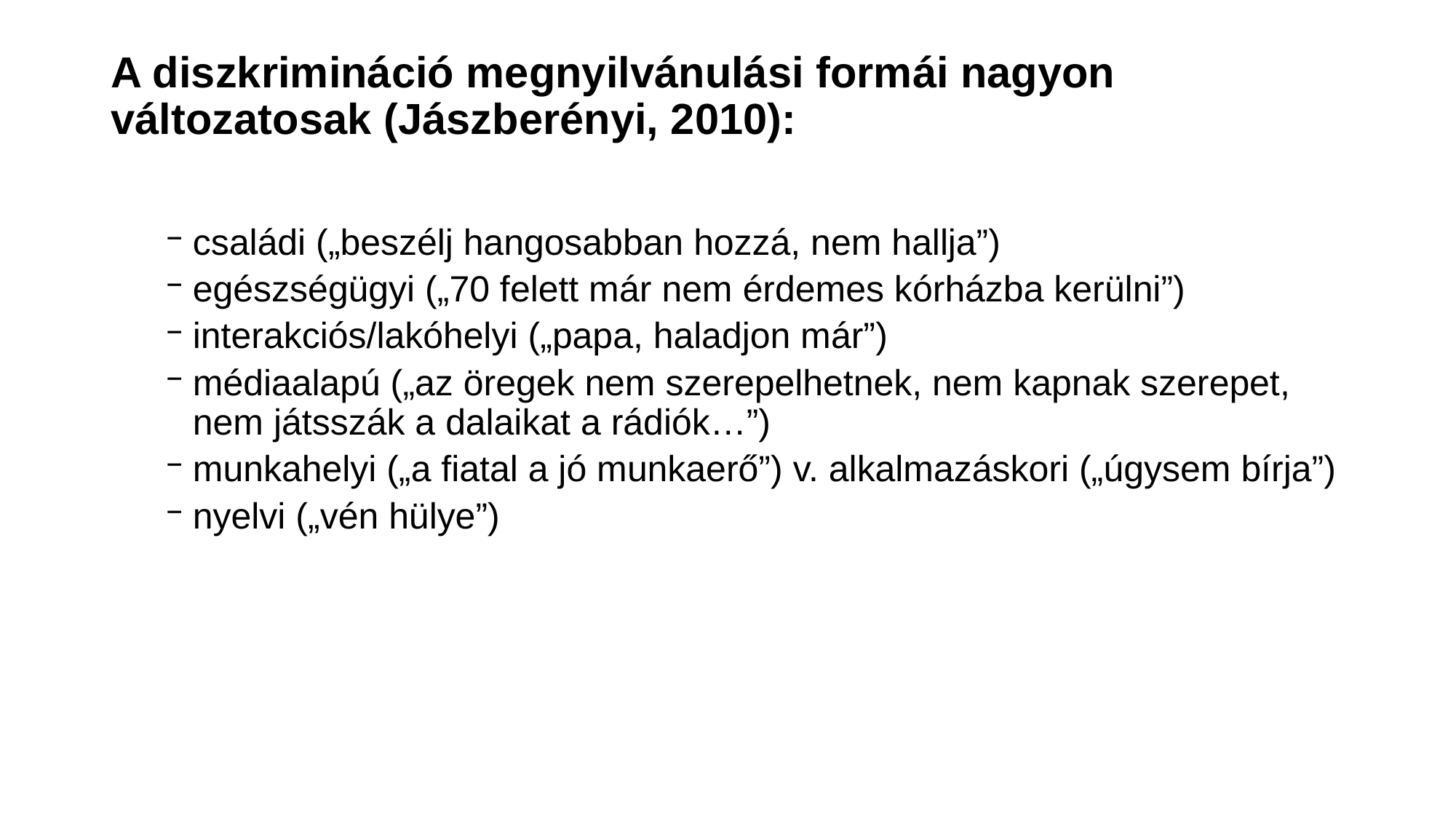

# A diszkrimináció megnyilvánulási formái nagyon változatosak (Jászberényi, 2010):
családi („beszélj hangosabban hozzá, nem hallja”)
egészségügyi („70 felett már nem érdemes kórházba kerülni”)
interakciós/lakóhelyi („papa, haladjon már”)
médiaalapú („az öregek nem szerepelhetnek, nem kapnak szerepet, nem játsszák a dalaikat a rádiók…”)
munkahelyi („a fiatal a jó munkaerő”) v. alkalmazáskori („úgysem bírja”)
nyelvi („vén hülye”)